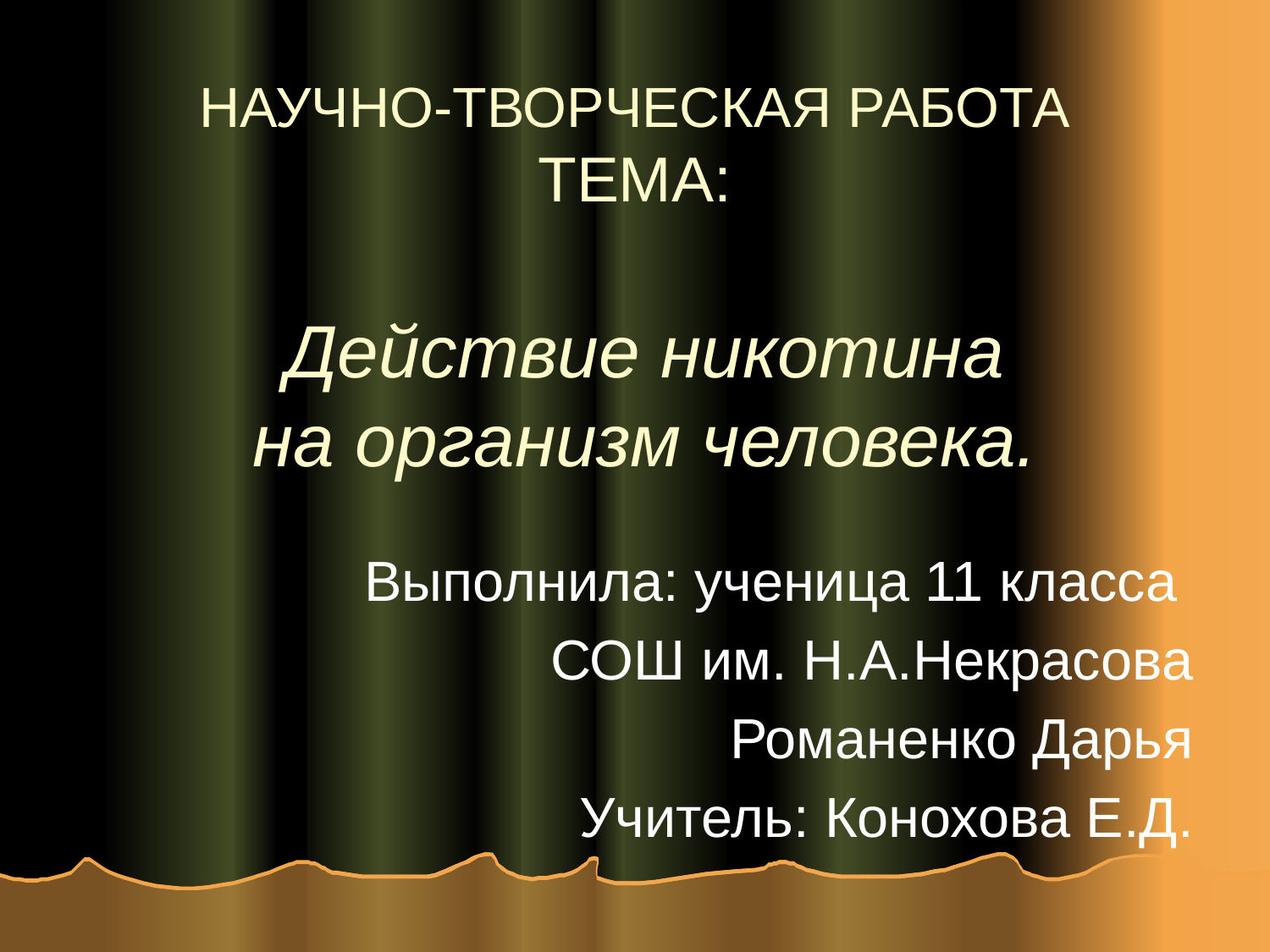

# НАУЧНО-ТВОРЧЕСКАЯ РАБОТА ТЕМА: Действие никотина на организм человека.

Выполнила: ученица 11 класса
СОШ им. Н.А.Некрасова
 Романенко Дарья
Учитель: Конохова Е.Д.